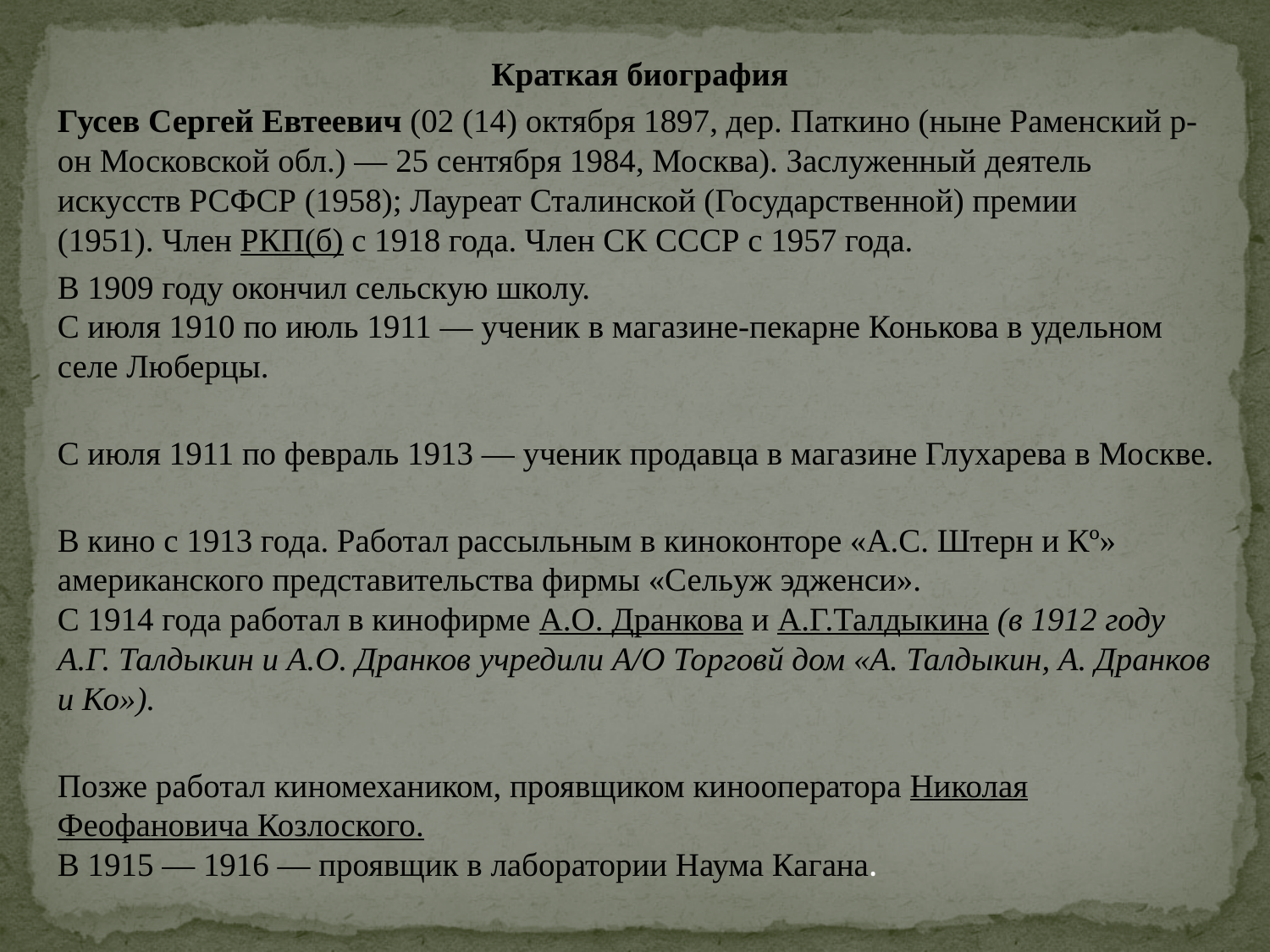

Краткая биография
Гусев Сергей Евтеевич (02 (14) октября 1897, дер. Паткино (ныне Раменский р-он Московской обл.) — 25 сентября 1984, Москва). Заслуженный деятель искусств РСФСР (1958); Лауреат Сталинской (Государственной) премии (1951). Член РКП(б) с 1918 года. Член СК СССР с 1957 года.
В 1909 году окончил сельскую школу.
С июля 1910 по июль 1911 — ученик в магазине-пекарне Конькова в удельном селе Люберцы.
С июля 1911 по февраль 1913 — ученик продавца в магазине Глухарева в Москве.
В кино с 1913 года. Работал рассыльным в киноконторе «А.С. Штерн и Кº» американского представительства фирмы «Сельуж эдженси».
С 1914 года работал в кинофирме А.О. Дранкова и А.Г.Талдыкина (в 1912 году А.Г. Талдыкин и А.О. Дранков учредили А/О Торговй дом «А. Талдыкин, А. Дранков и Ко»).
Позже работал киномехаником, проявщиком кинооператора Николая Феофановича Козлоского.
В 1915 — 1916 — проявщик в лаборатории Наума Кагана.